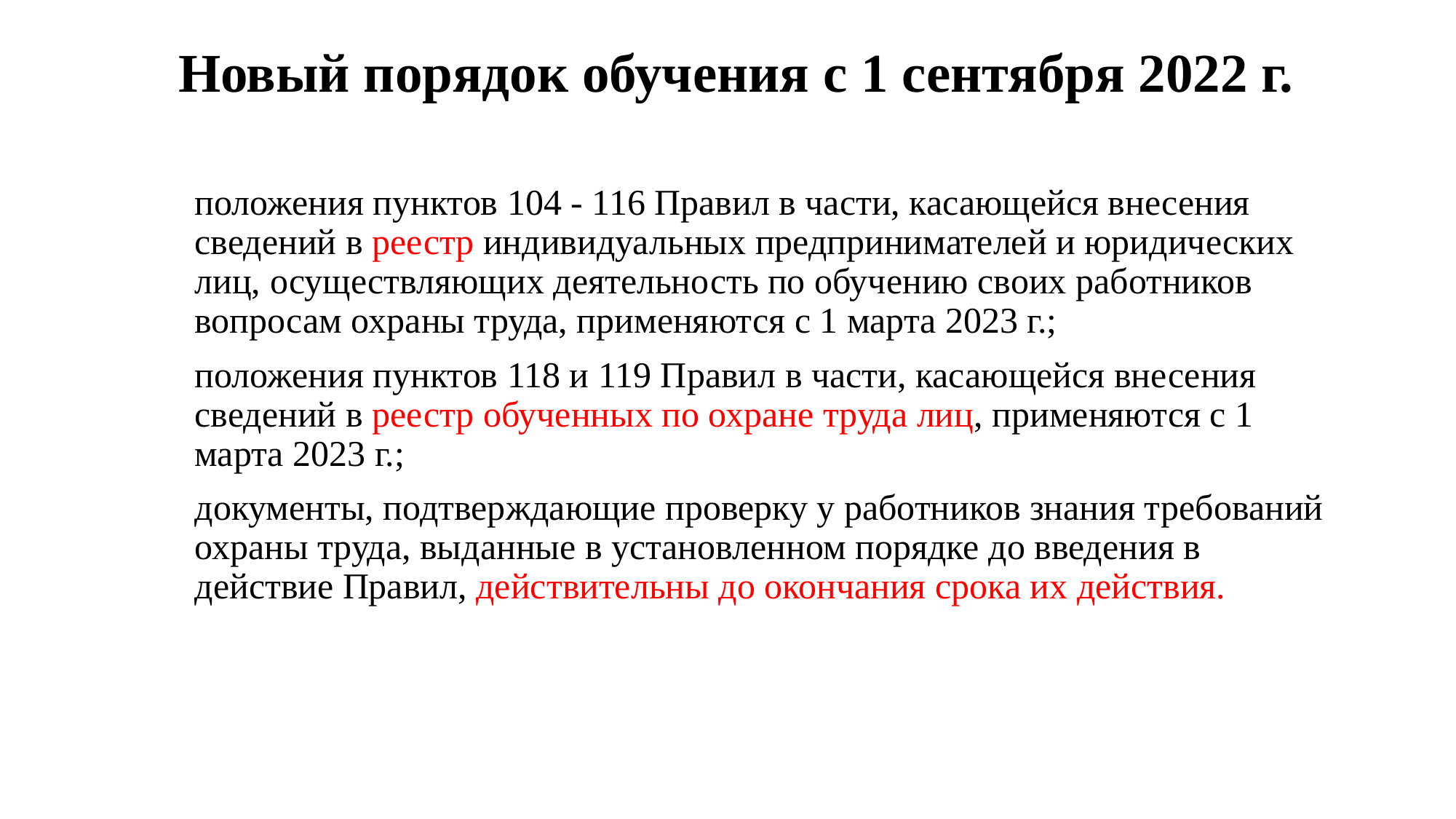

# Новый порядок обучения с 1 сентября 2022 г.
положения пунктов 104 - 116 Правил в части, касающейся внесения сведений в реестр индивидуальных предпринимателей и юридических лиц, осуществляющих деятельность по обучению своих работников вопросам охраны труда, применяются с 1 марта 2023 г.;
положения пунктов 118 и 119 Правил в части, касающейся внесения сведений в реестр обученных по охране труда лиц, применяются с 1 марта 2023 г.;
документы, подтверждающие проверку у работников знания требований охраны труда, выданные в установленном порядке до введения в действие Правил, действительны до окончания срока их действия.